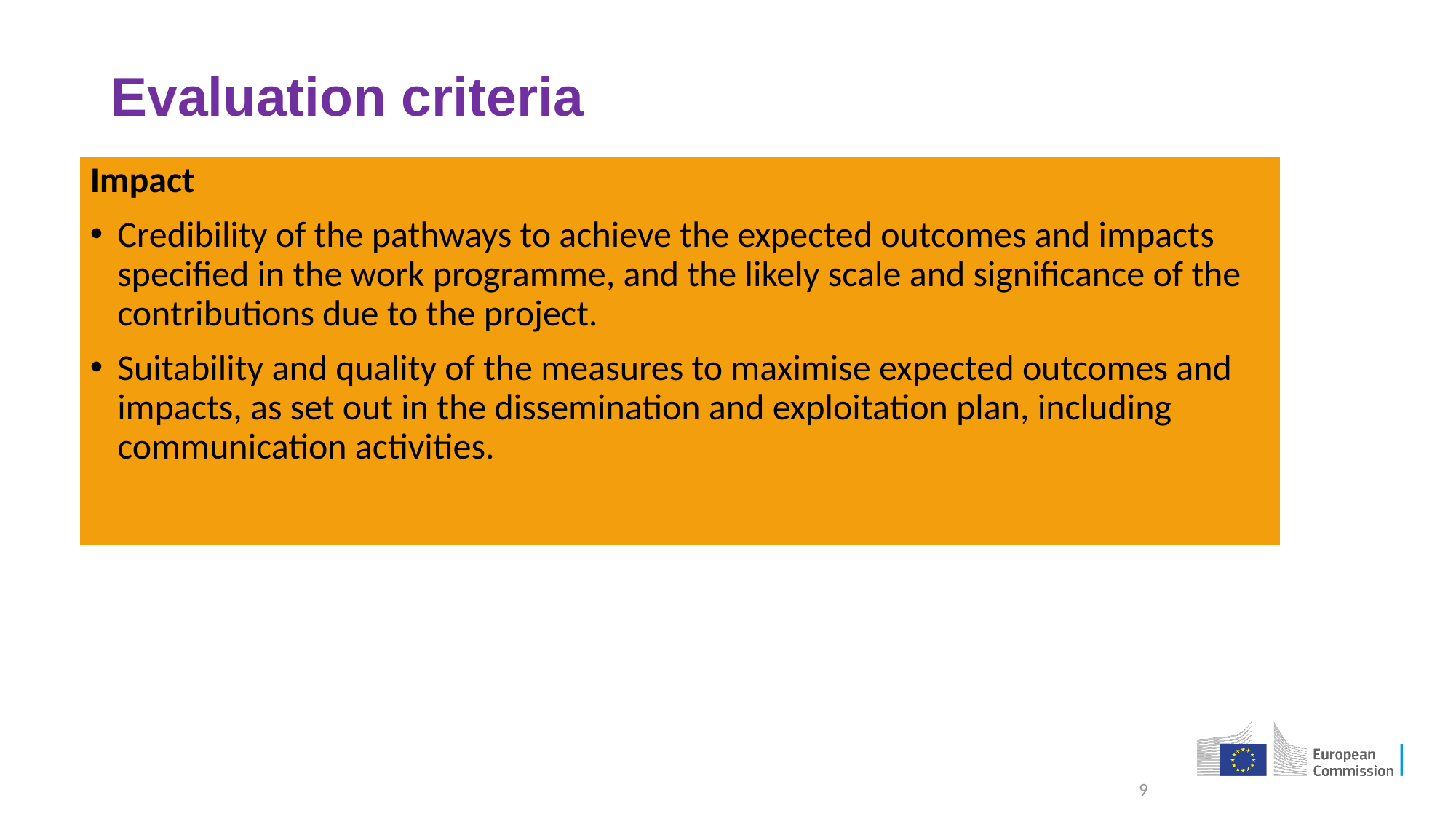

# Evaluation criteria
Impact
Credibility of the pathways to achieve the expected outcomes and impacts specified in the work programme, and the likely scale and significance of the contributions due to the project.
Suitability and quality of the measures to maximise expected outcomes and impacts, as set out in the dissemination and exploitation plan, including communication activities.
9